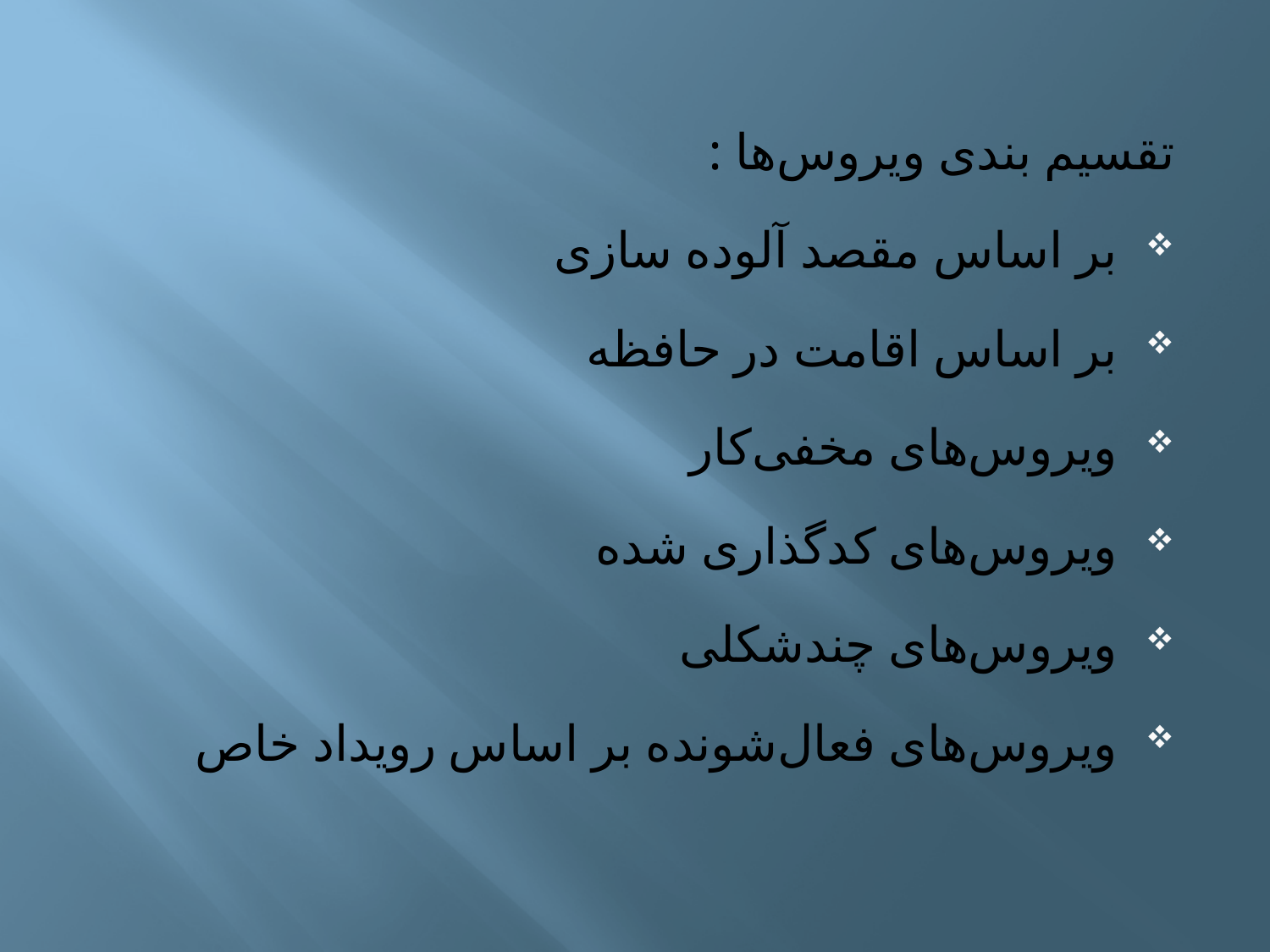

تقسیم بندی ویروس‌ها :
بر اساس مقصد آلوده سازی
بر اساس اقامت در حافظه
ویروس‌های مخفی‌کار
ویروس‌های کدگذاری شده
ویروس‌های چندشکلی
ویروس‌های فعال‌شونده بر اساس رویداد خاص